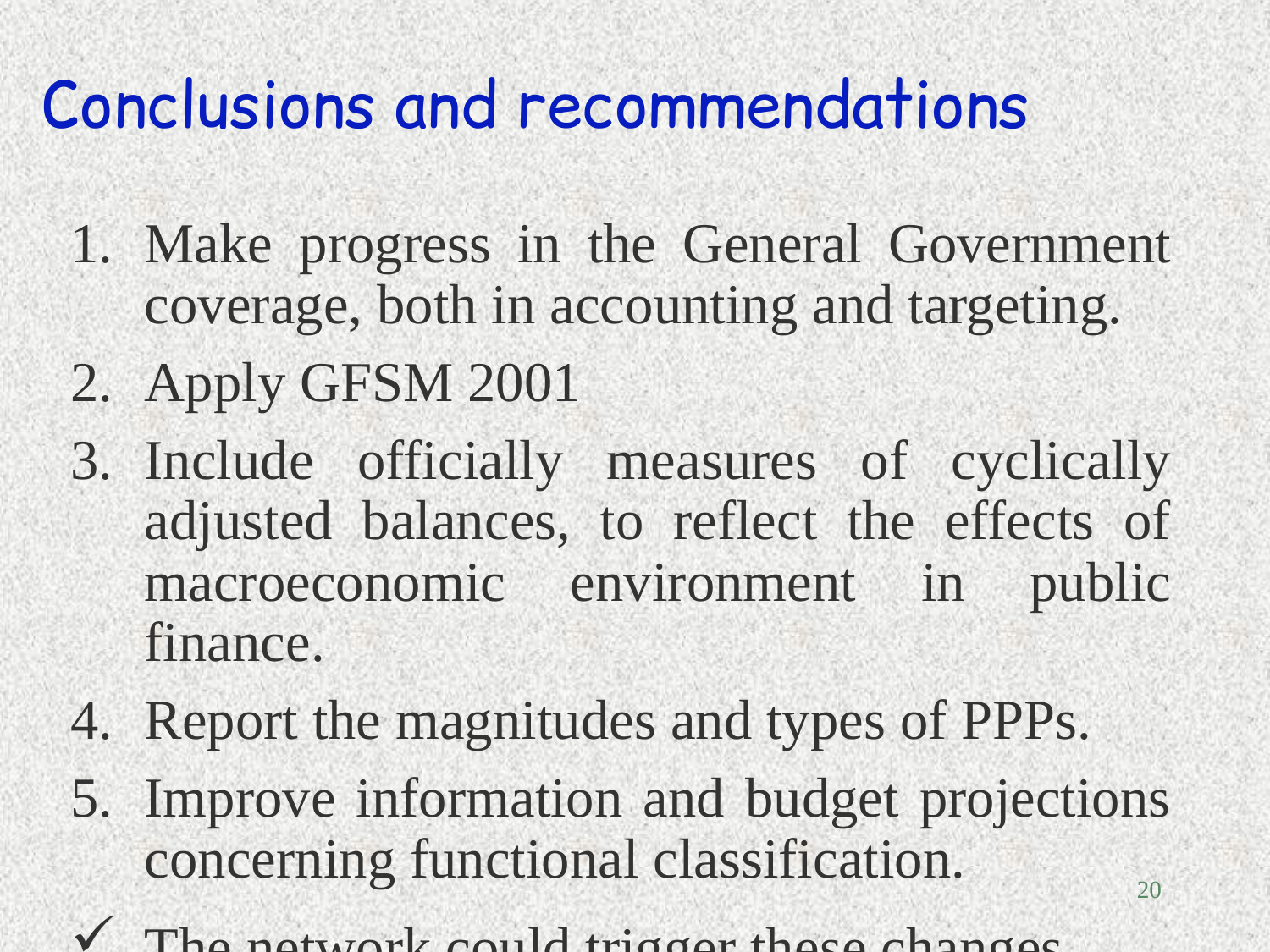

# Conclusions and recommendations
Make progress in the General Government coverage, both in accounting and targeting.
Apply GFSM 2001
Include officially measures of cyclically adjusted balances, to reflect the effects of macroeconomic environment in public finance.
Report the magnitudes and types of PPPs.
Improve information and budget projections concerning functional classification.
The network could trigger these changes....
20